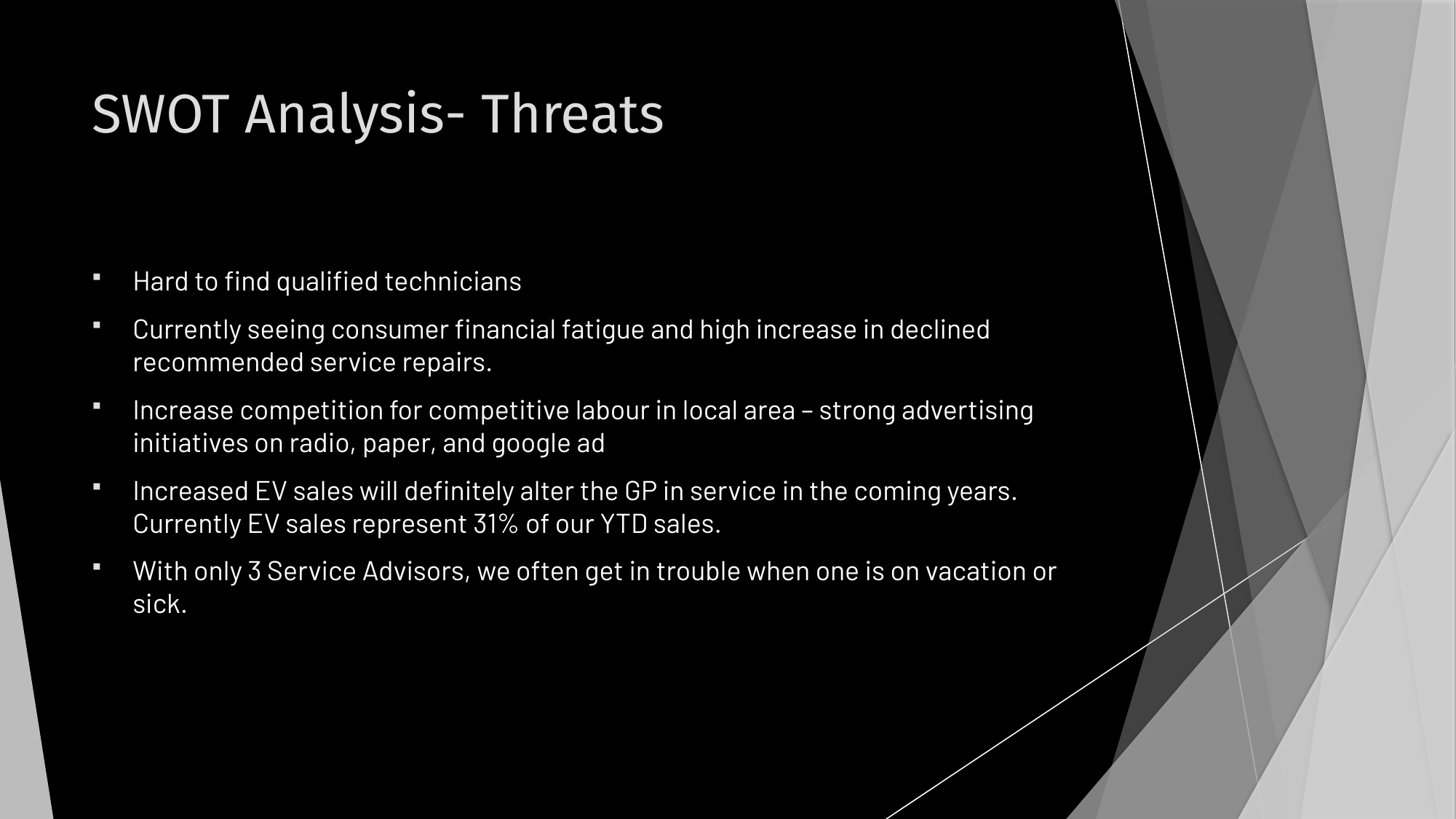

# SWOT Analysis- Threats
Hard to find qualified technicians
Currently seeing consumer financial fatigue and high increase in declined recommended service repairs.
Increase competition for competitive labour in local area – strong advertising initiatives on radio, paper, and google ad
Increased EV sales will definitely alter the GP in service in the coming years. Currently EV sales represent 31% of our YTD sales.
With only 3 Service Advisors, we often get in trouble when one is on vacation or sick.